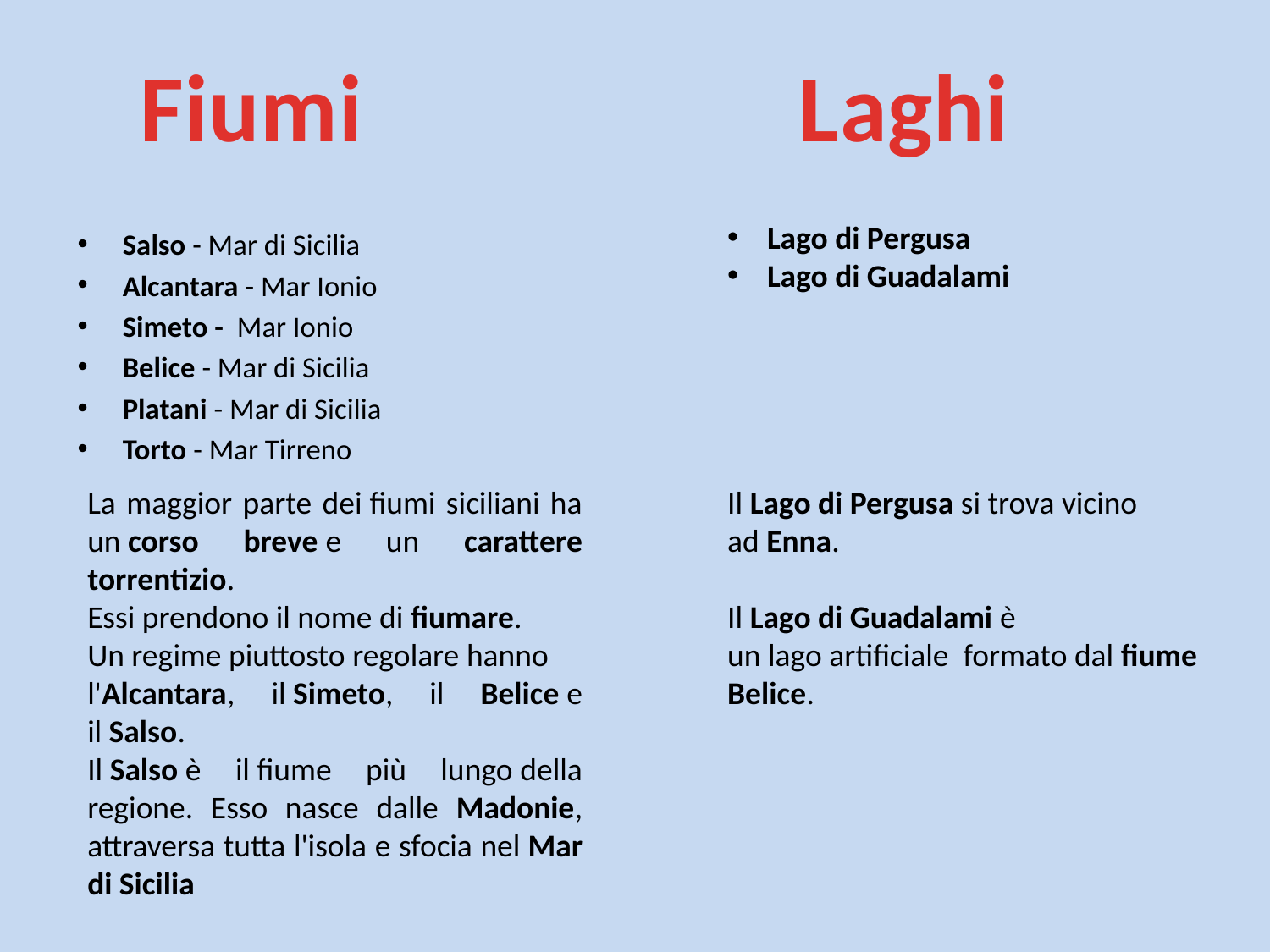

Fiumi
Laghi
Lago di Pergusa
Lago di Guadalami
Salso - Mar di Sicilia
Alcantara - Mar Ionio
Simeto -  Mar Ionio
Belice - Mar di Sicilia
Platani - Mar di Sicilia
Torto - Mar Tirreno

La maggior parte dei fiumi siciliani ha un corso breve e un carattere torrentizio.
Essi prendono il nome di fiumare.
Un regime piuttosto regolare hanno l'Alcantara, il Simeto, il Belice e il Salso.
Il Salso è il fiume più lungo della regione. Esso nasce dalle Madonie, attraversa tutta l'isola e sfocia nel Mar di Sicilia
Il Lago di Pergusa si trova vicino ad Enna.

Il Lago di Guadalami è un lago artificiale  formato dal fiume Belice.